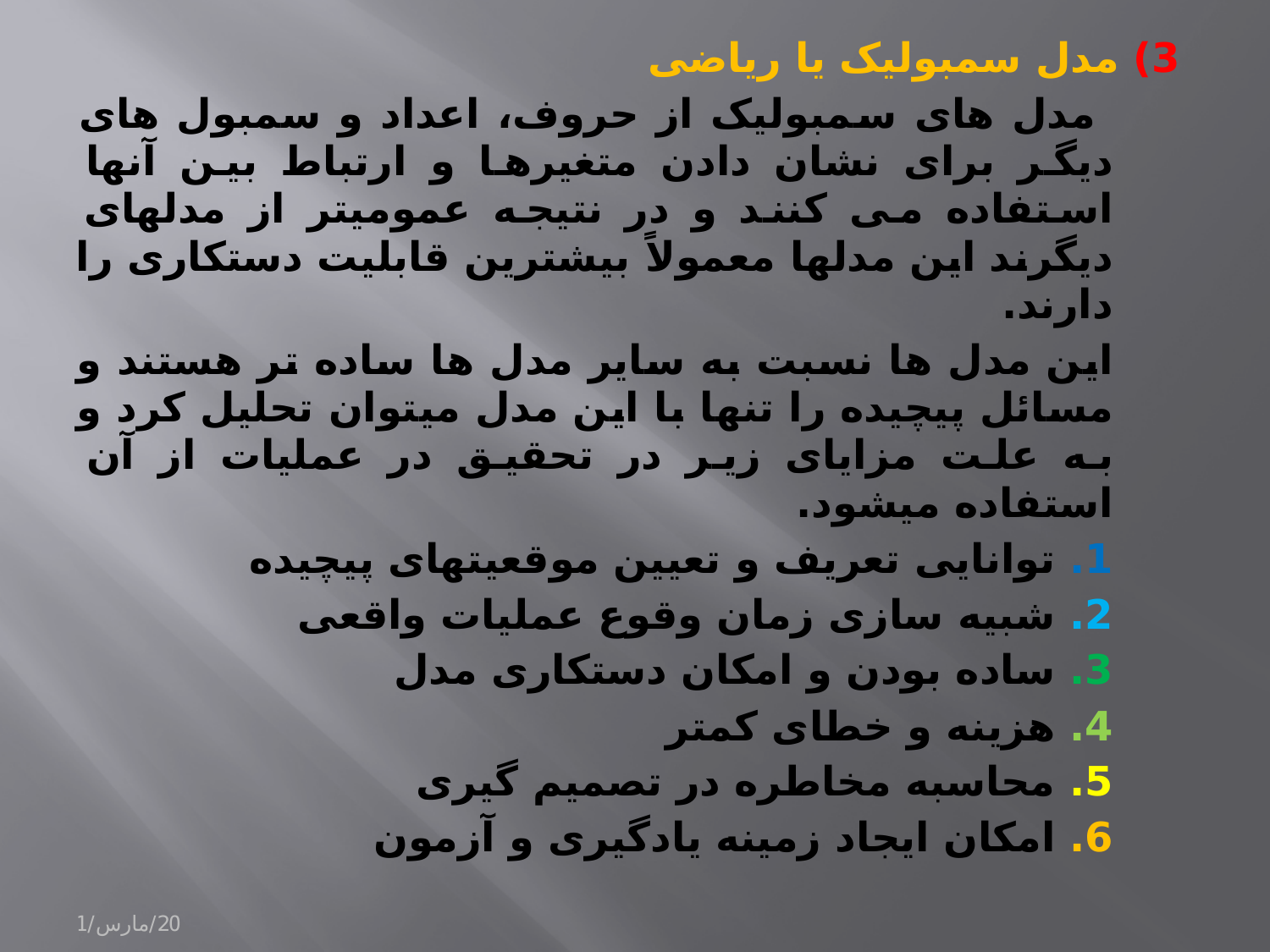

3) مدل سمبولیک یا ریاضی
 مدل های سمبولیک از حروف، اعداد و سمبول های دیگر برای نشان دادن متغیرها و ارتباط بین آنها استفاده می کنند و در نتیجه عمومی­تر از مدل­های دیگرند این مدل­ها معمولاً بیشترین قابلیت دستکاری را دارند.
این مدل ها نسبت به سایر مدل ها ساده تر هستند و مسائل پیچیده را تنها با این مدل می­توان تحلیل کرد و به علت مزایای زیر در تحقیق در عملیات از آن استفاده می­شود.
1. توانایی تعریف و تعیین موقعیت­های پیچیده
2. شبیه سازی زمان وقوع عملیات واقعی
3. ساده بودن و امکان دستکاری مدل
4. هزینه و خطای کمتر
5. محاسبه مخاطره در تصمیم گیری
6. امکان ایجاد زمینه یادگیری و آزمون

20/مارس/1